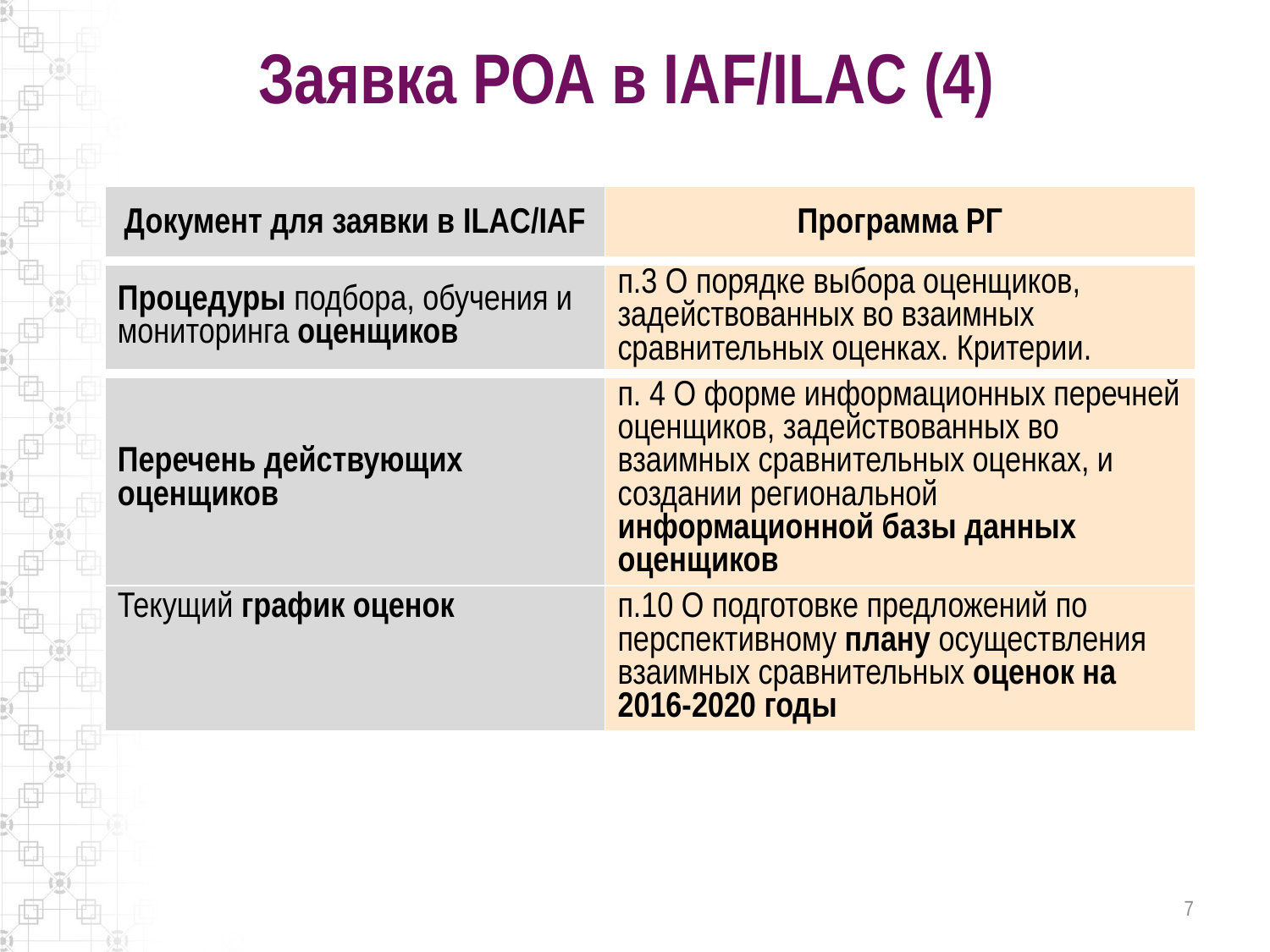

# Заявка РОА в IAF/ILAC (4)
| Документ для заявки в ILAC/IAF | Программа РГ |
| --- | --- |
| Процедуры подбора, обучения и мониторинга оценщиков | п.3 О порядке выбора оценщиков, задействованных во взаимных сравнительных оценках. Критерии. |
| Перечень действующих оценщиков | п. 4 О форме информационных перечней оценщиков, задействованных во взаимных сравнительных оценках, и создании региональной информационной базы данных оценщиков |
| Текущий график оценок | п.10 О подготовке предложений по перспективному плану осуществления взаимных сравнительных оценок на 2016-2020 годы |
7